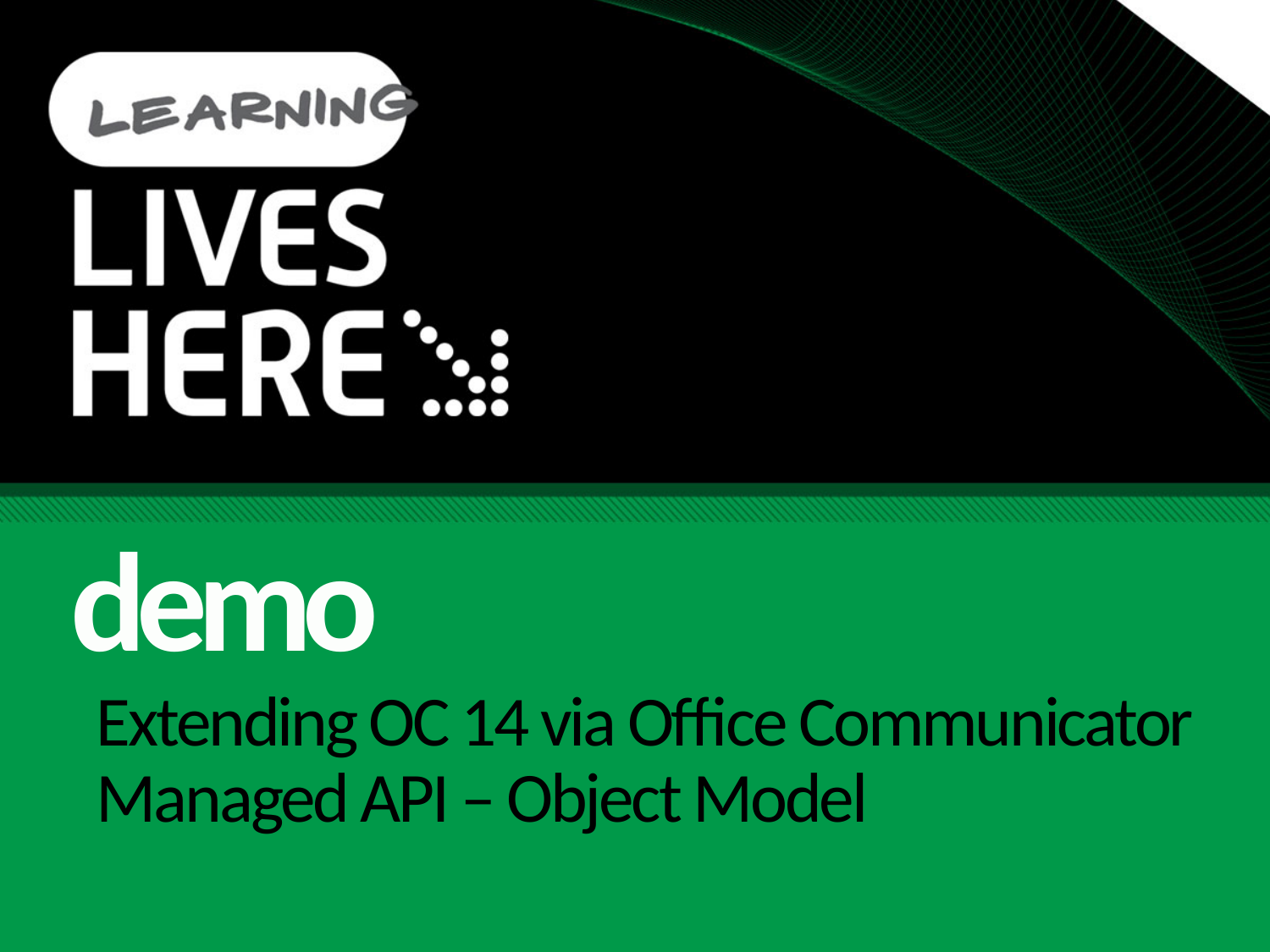

demo
# Extending OC 14 via Office Communicator Managed API – Object Model